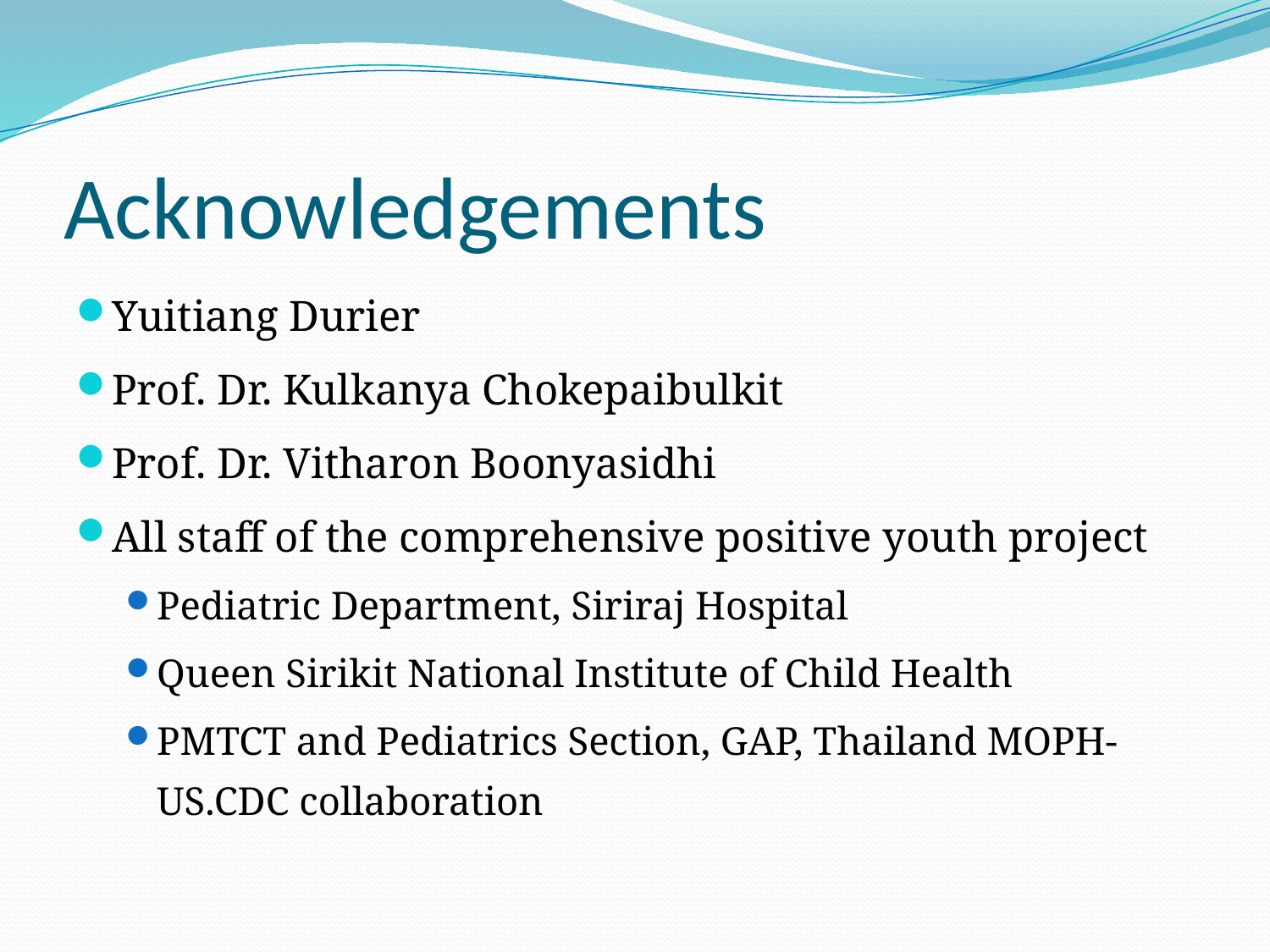

# Acknowledgements
Yuitiang Durier
Prof. Dr. Kulkanya Chokepaibulkit
Prof. Dr. Vitharon Boonyasidhi
All staff of the comprehensive positive youth project
Pediatric Department, Siriraj Hospital
Queen Sirikit National Institute of Child Health
PMTCT and Pediatrics Section, GAP, Thailand MOPH-US.CDC collaboration